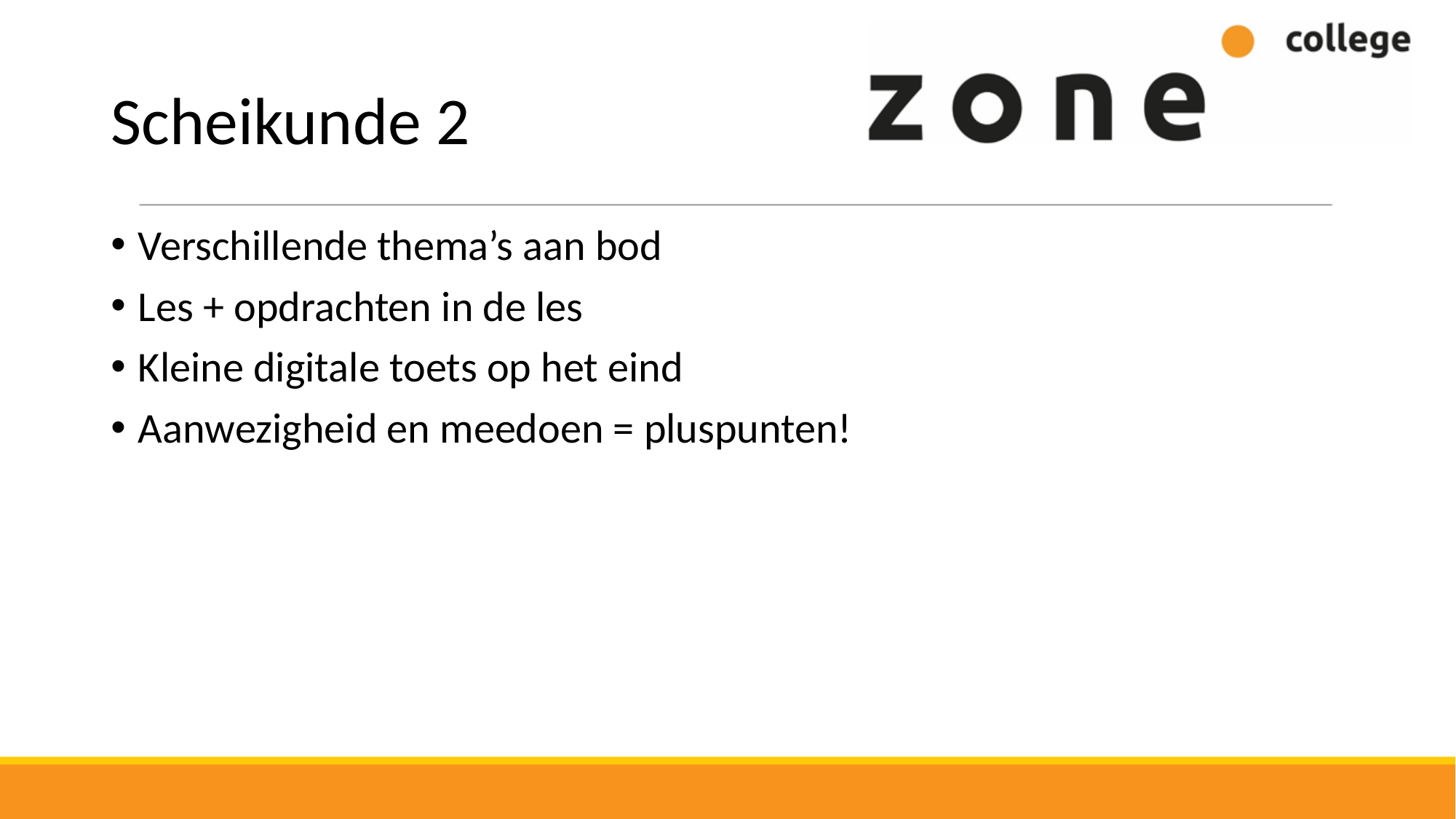

# Scheikunde 2
Verschillende thema’s aan bod
Les + opdrachten in de les
Kleine digitale toets op het eind
Aanwezigheid en meedoen = pluspunten!